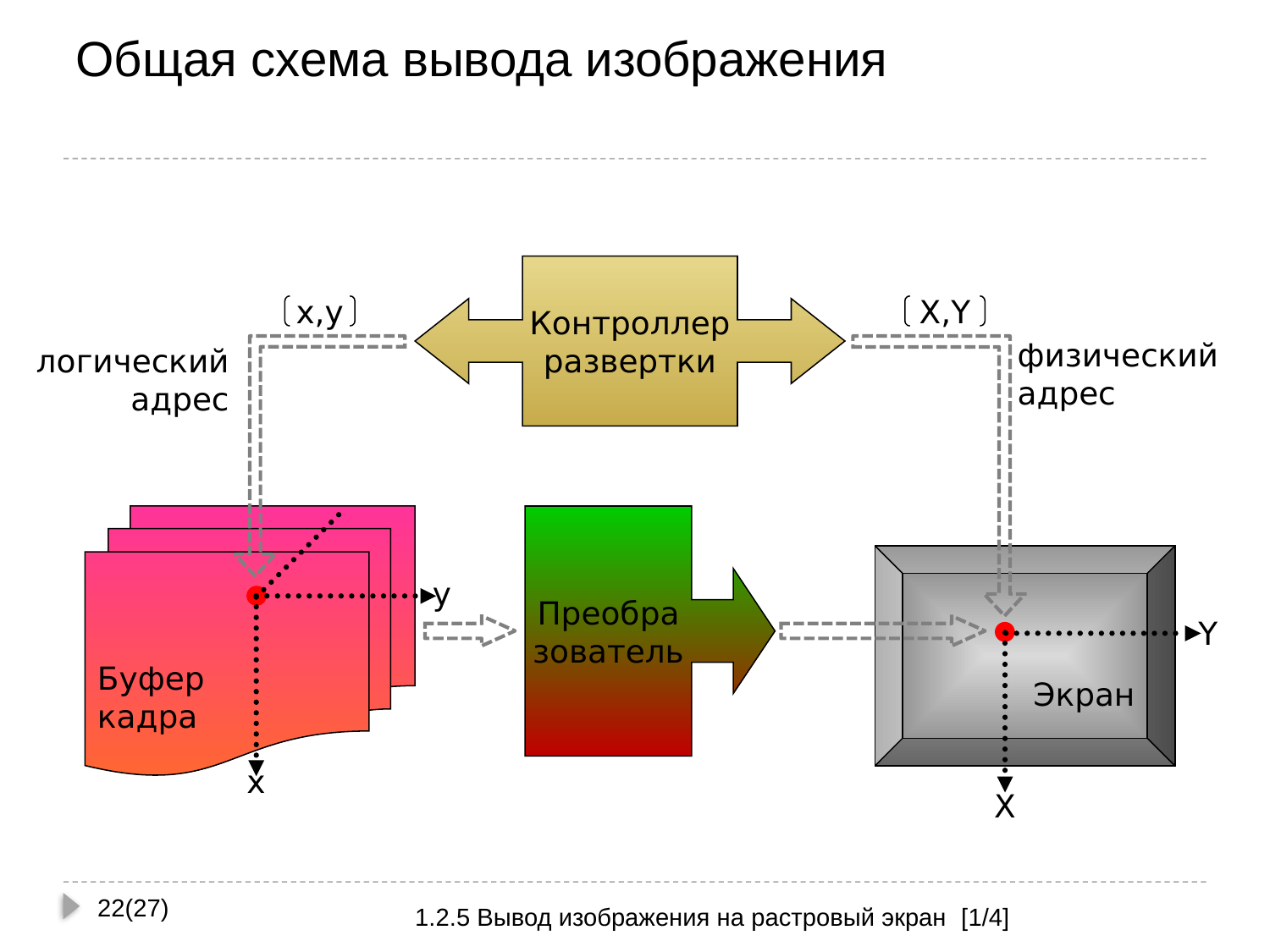

# Общая схема вывода изображения

Контроллер
развертки
x,y
логический
адрес
X,Y
физический
адрес

Буфер
кадра
Преобра
зователь

Экран

y

x

Y

X

22(27)
1.2.5 Вывод изображения на растровый экран  [1/4]